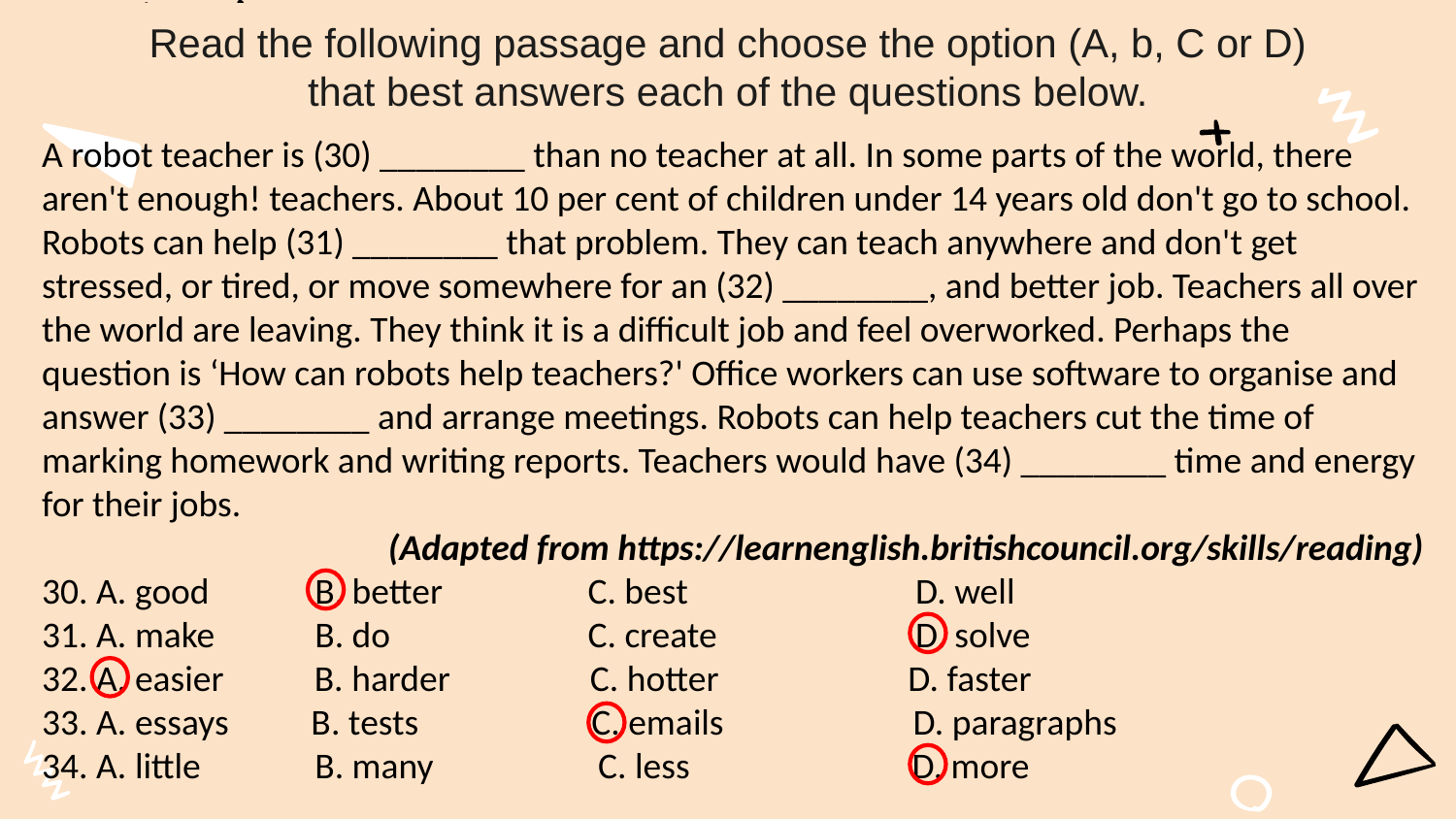

# Read the following passage and choose the option (A, b, C or D) that best answers each of the questions below.
A robot teacher is (30) ________ than no teacher at all. In some parts of the world, there aren't enough! teachers. About 10 per cent of children under 14 years old don't go to school. Robots can help (31) ________ that problem. They can teach anywhere and don't get stressed, or tired, or move somewhere for an (32) ________, and better job. Teachers all over the world are leaving. They think it is a difficult job and feel overworked. Perhaps the question is ‘How can robots help teachers?' Office workers can use software to organise and answer (33) ________ and arrange meetings. Robots can help teachers cut the time of marking homework and writing reports. Teachers would have (34) ________ time and energy for their jobs.
(Adapted from https://learnenglish.britishcouncil.org/skills/reading)
30. A. good	B. better     	C. best                      	D. well
31. A. make	B. do                        C. create                     	D. solve
32. A. easier           B. harder                 C. hotter                       D. faster
33. A. essays          B. tests                     C. emails                       D. paragraphs
34. A. little	B. many                    C. less                           D. more